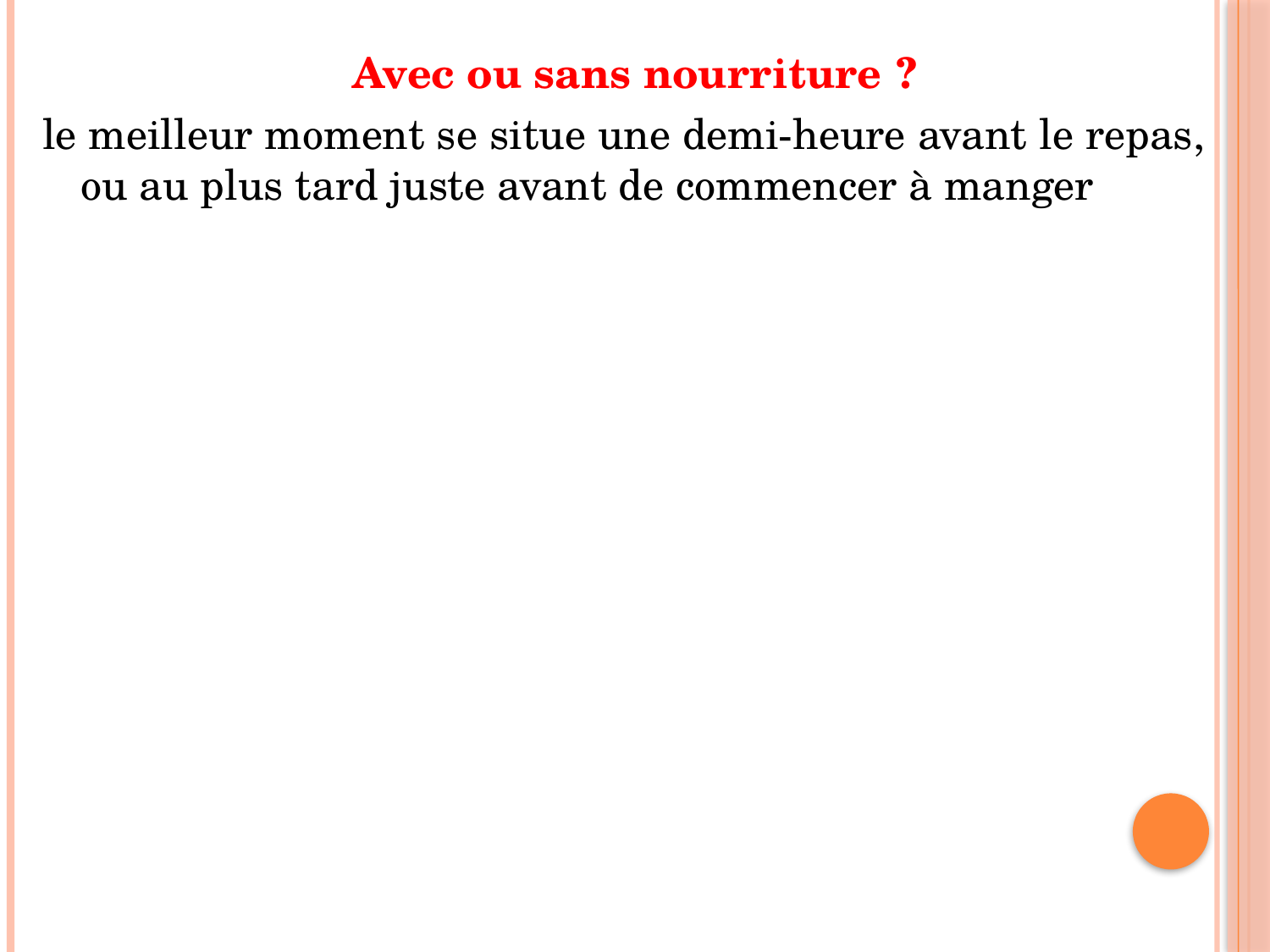

Avec ou sans nourriture ?
le meilleur moment se situe une demi-heure avant le repas, ou au plus tard juste avant de commencer à manger